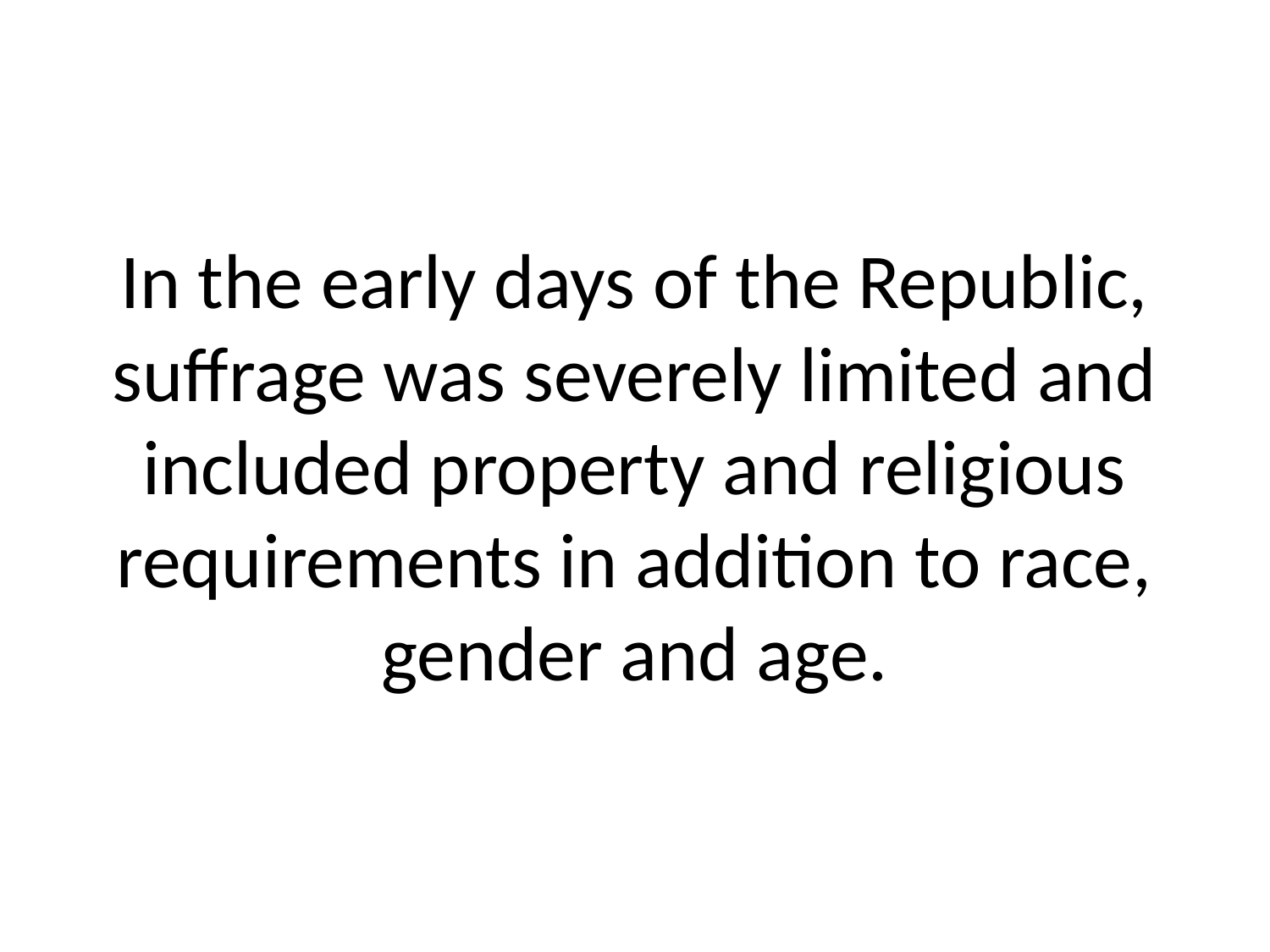

# In the early days of the Republic, suffrage was severely limited and included property and religious requirements in addition to race, gender and age.